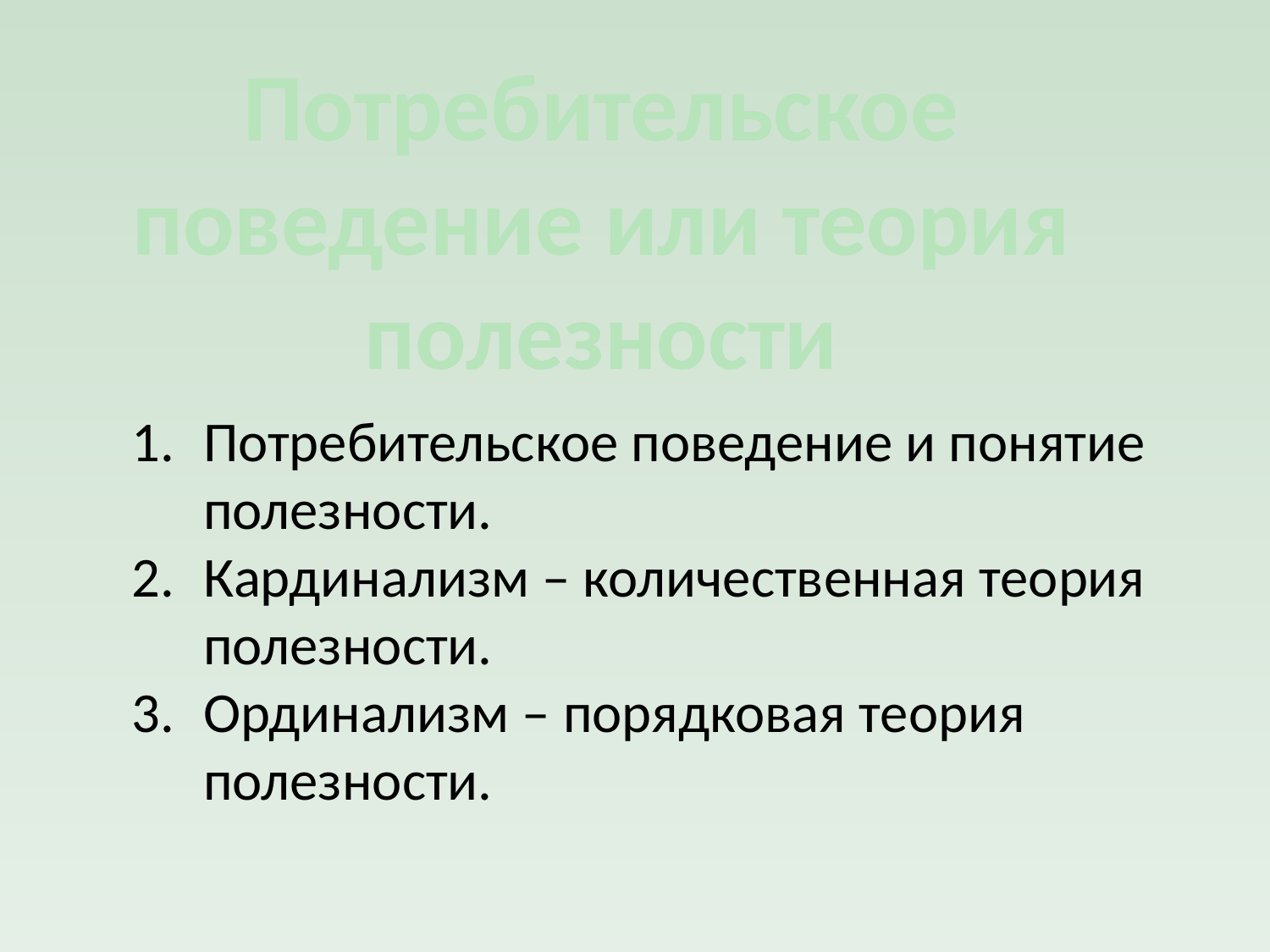

Потребительское поведение или теория полезности
Потребительское поведение и понятие полезности.
Кардинализм – количественная теория полезности.
Ординализм – порядковая теория полезности.